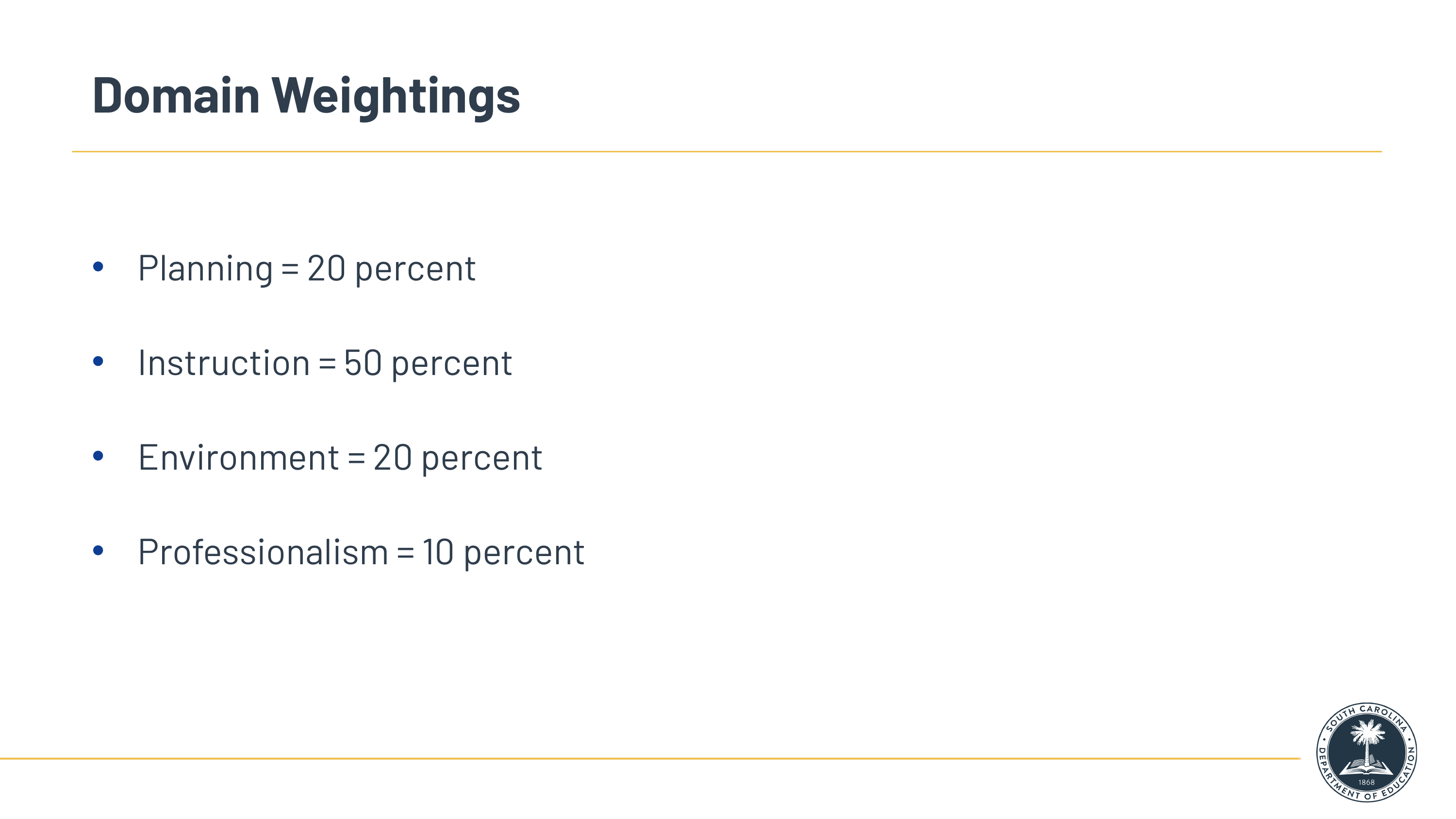

# Domain Weightings
Planning = 20 percent
Instruction = 50 percent
Environment = 20 percent
Professionalism = 10 percent